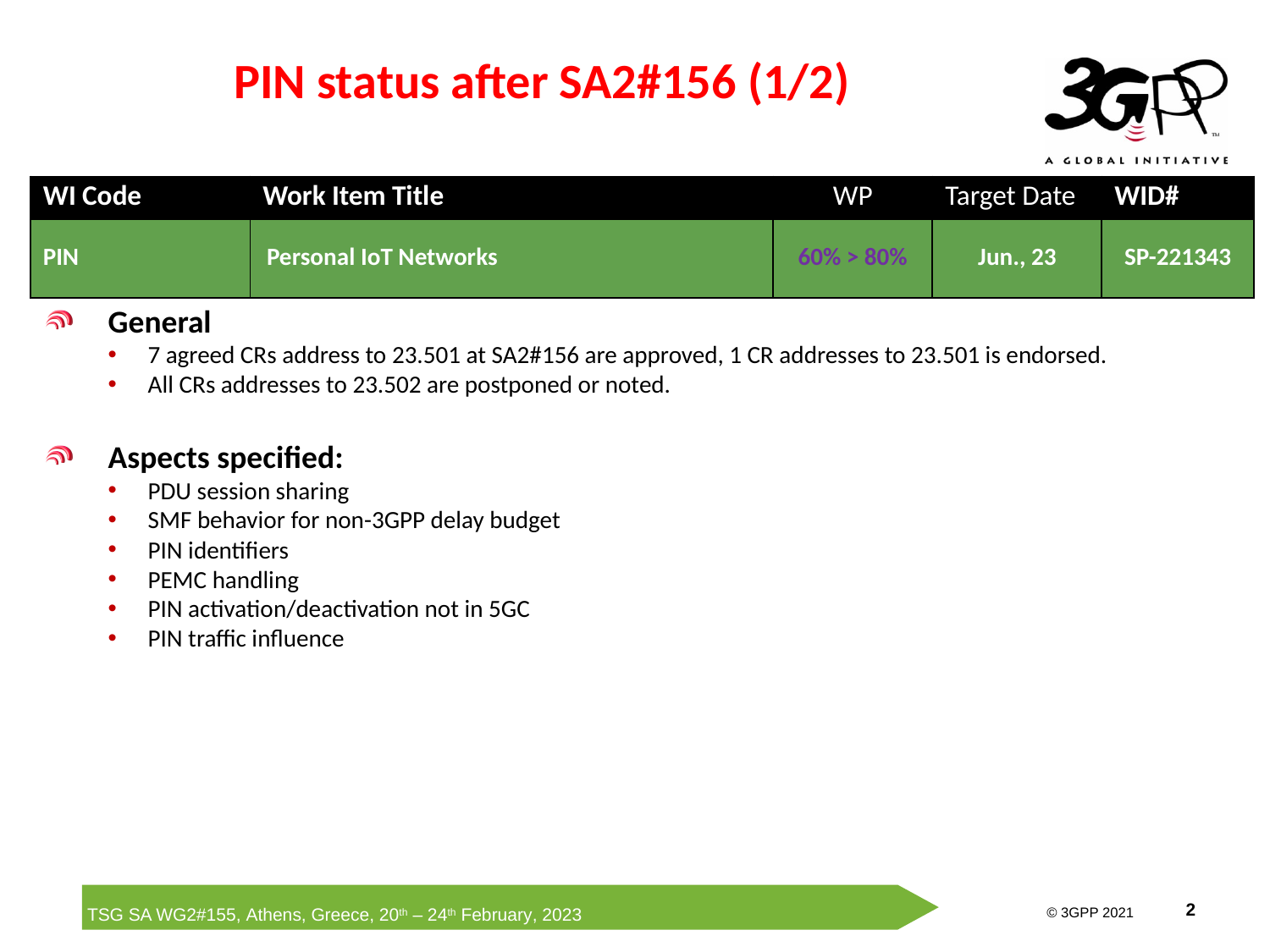

# PIN status after SA2#156 (1/2)
| WI Code | Work Item Title | WP | Target Date | WID# |
| --- | --- | --- | --- | --- |
| PIN | Personal IoT Networks | 60% > 80% | Jun., 23 | SP-221343 |
General
7 agreed CRs address to 23.501 at SA2#156 are approved, 1 CR addresses to 23.501 is endorsed.
All CRs addresses to 23.502 are postponed or noted.

Aspects specified:
PDU session sharing
SMF behavior for non-3GPP delay budget
PIN identifiers
PEMC handling
PIN activation/deactivation not in 5GC
PIN traffic influence